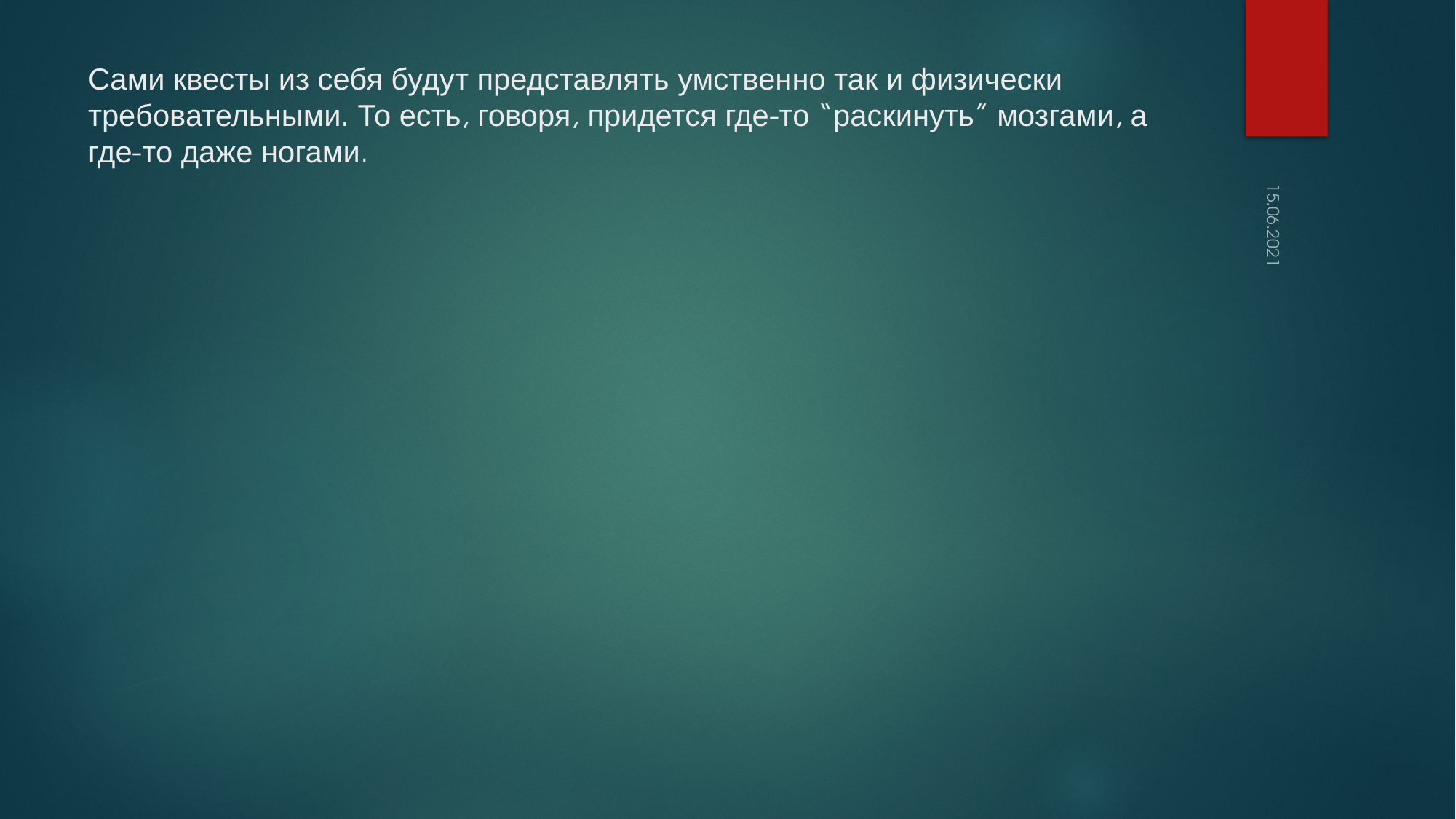

# Сами квесты из себя будут представлять умственно так и физически требовательными. То есть, говоря, придется где-то “раскинуть” мозгами, а где-то даже ногами.
15.06.2021